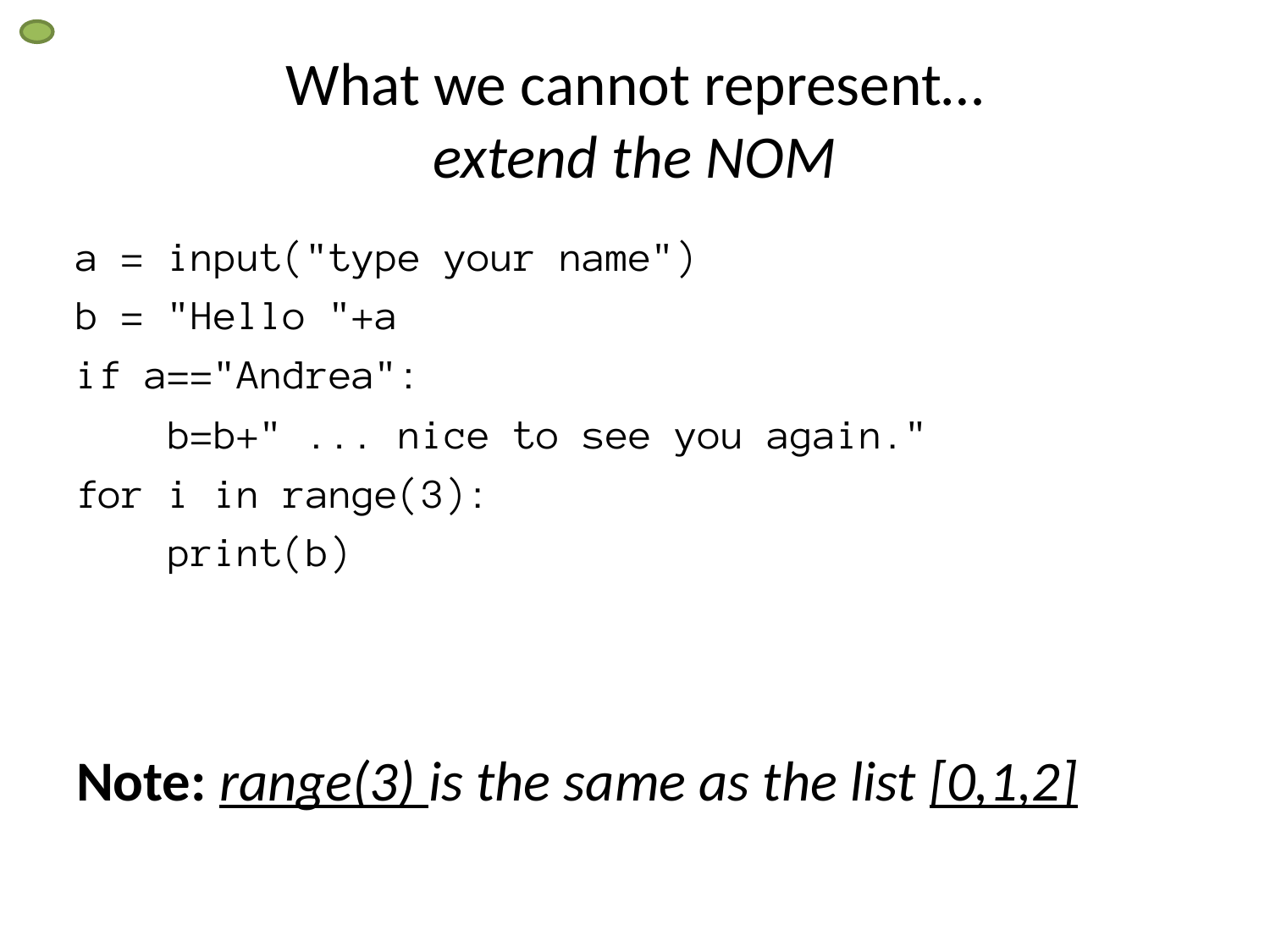

# What we cannot represent… extend the NOM
a = input("type your name")
b = "Hello "+a
if a=="Andrea":
    b=b+" ... nice to see you again."
for i in range(3):
    print(b)

Note: range(3) is the same as the list [0,1,2]